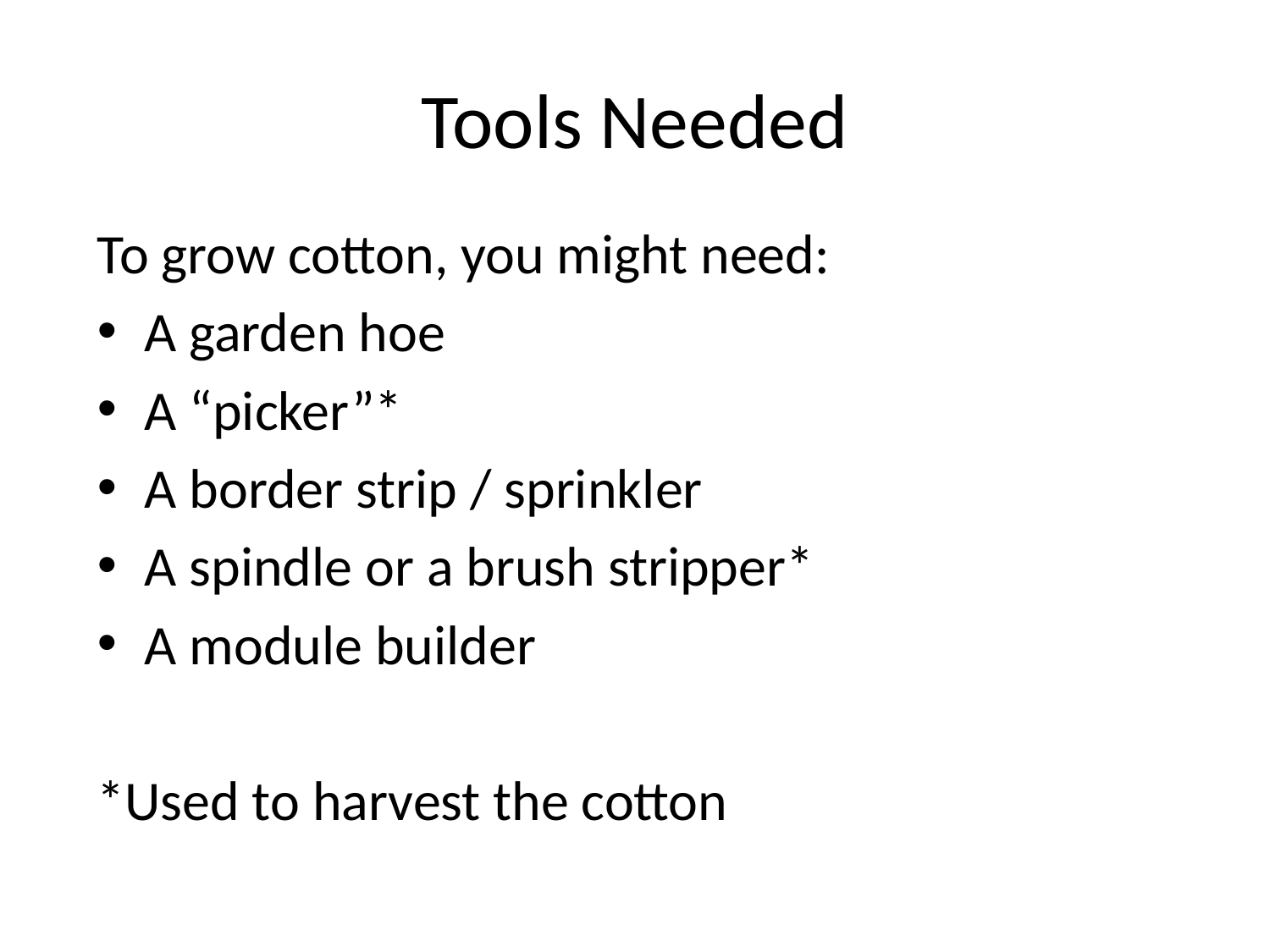

# Tools Needed
To grow cotton, you might need:
A garden hoe
A “picker”*
A border strip / sprinkler
A spindle or a brush stripper*
A module builder

*Used to harvest the cotton